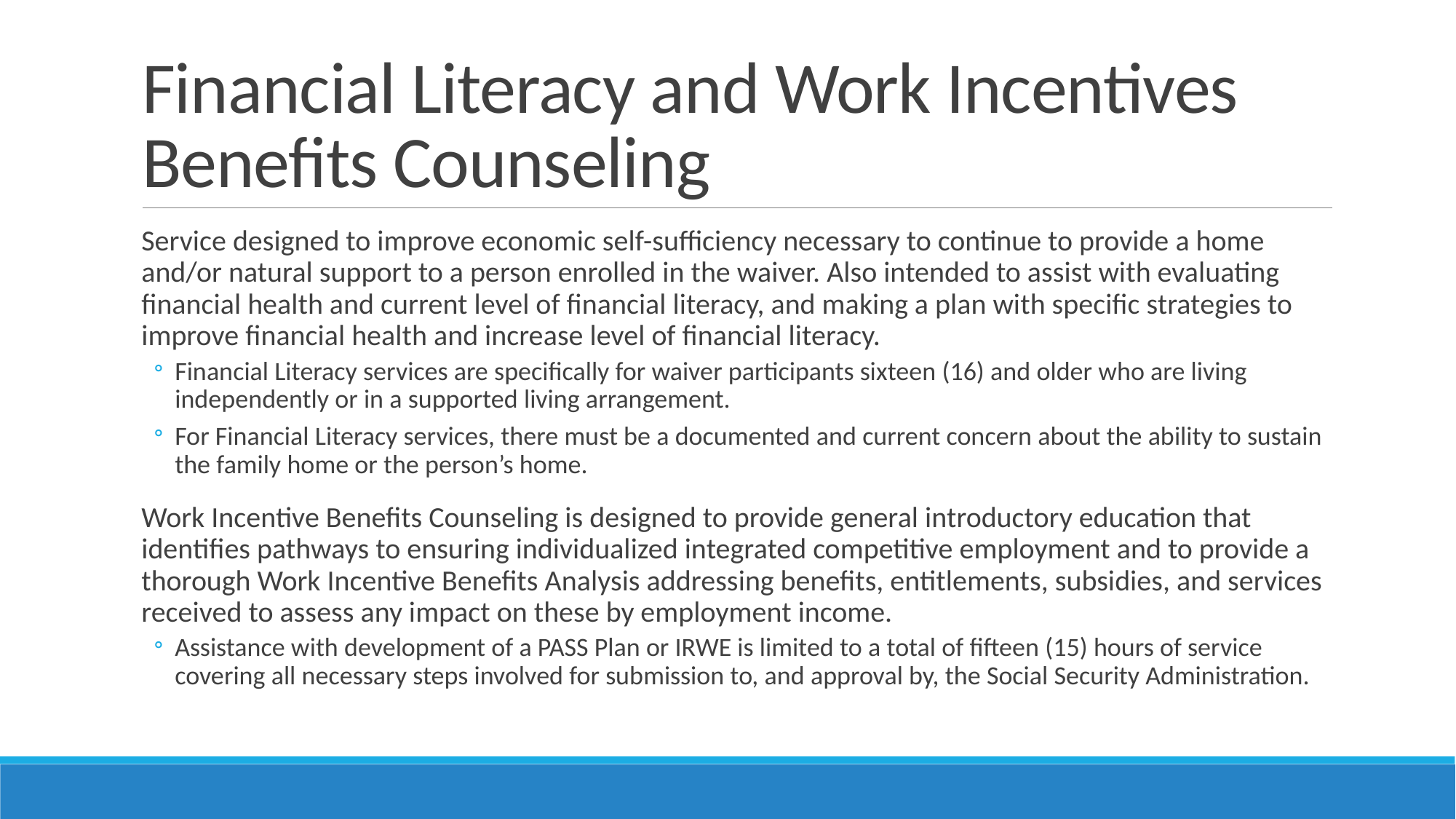

# Financial Literacy and Work Incentives Benefits Counseling
Service designed to improve economic self-sufficiency necessary to continue to provide a home and/or natural support to a person enrolled in the waiver. Also intended to assist with evaluating financial health and current level of financial literacy, and making a plan with specific strategies to improve financial health and increase level of financial literacy.
Financial Literacy services are specifically for waiver participants sixteen (16) and older who are living independently or in a supported living arrangement.
For Financial Literacy services, there must be a documented and current concern about the ability to sustain the family home or the person’s home.
Work Incentive Benefits Counseling is designed to provide general introductory education that identifies pathways to ensuring individualized integrated competitive employment and to provide a thorough Work Incentive Benefits Analysis addressing benefits, entitlements, subsidies, and services received to assess any impact on these by employment income.
Assistance with development of a PASS Plan or IRWE is limited to a total of fifteen (15) hours of service covering all necessary steps involved for submission to, and approval by, the Social Security Administration.